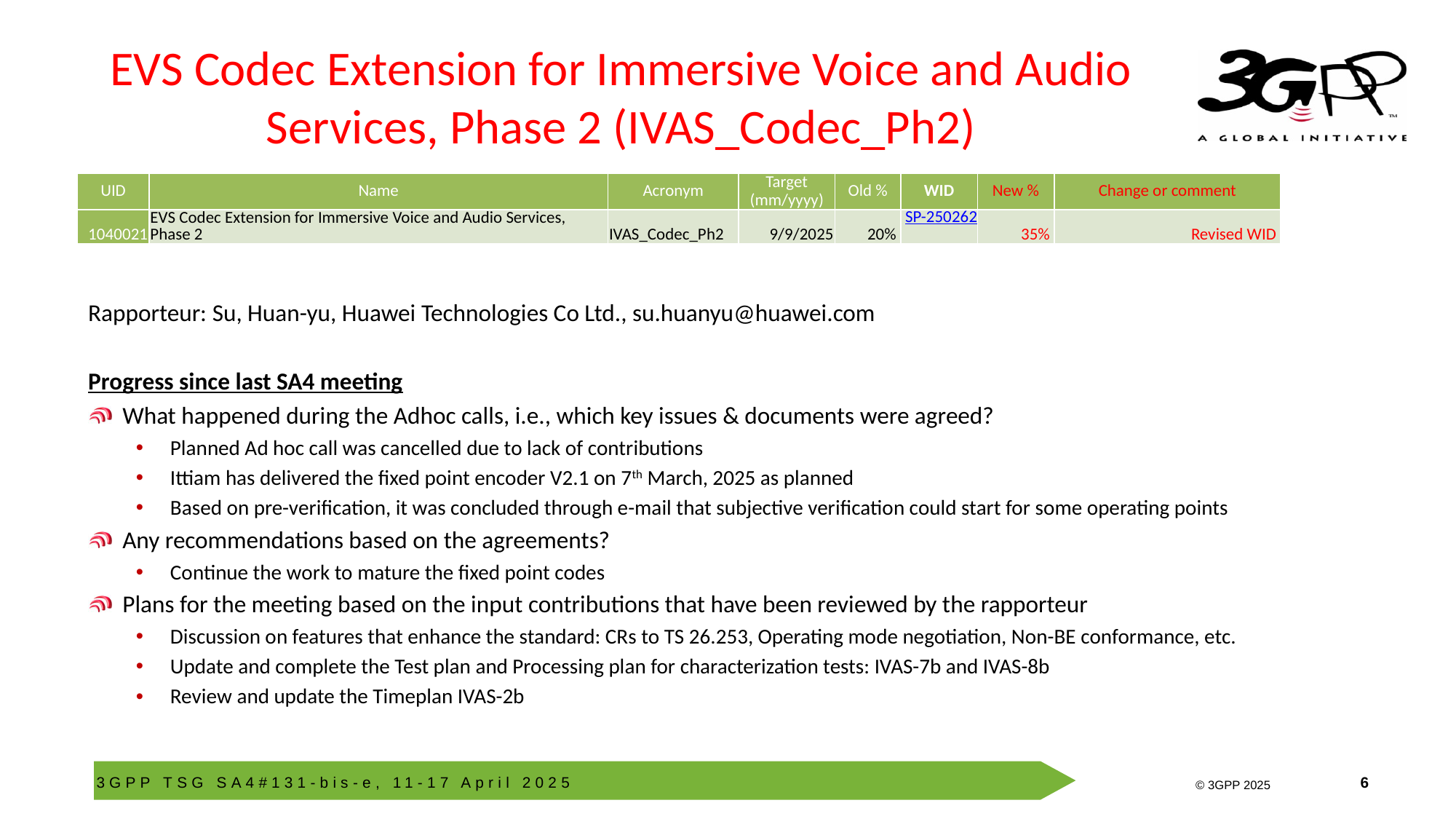

# EVS Codec Extension for Immersive Voice and Audio Services, Phase 2 (IVAS_Codec_Ph2)
| UID | Name | Acronym | Target (mm/yyyy) | Old % | WID | New % | Change or comment |
| --- | --- | --- | --- | --- | --- | --- | --- |
| 1040021 | EVS Codec Extension for Immersive Voice and Audio Services, Phase 2 | IVAS\_Codec\_Ph2 | 9/9/2025 | 20% | SP-250262 | 35% | Revised WID |
Rapporteur: Su, Huan-yu, Huawei Technologies Co Ltd., su.huanyu@huawei.com

Progress since last SA4 meeting
What happened during the Adhoc calls, i.e., which key issues & documents were agreed?
Planned Ad hoc call was cancelled due to lack of contributions
Ittiam has delivered the fixed point encoder V2.1 on 7th March, 2025 as planned
Based on pre-verification, it was concluded through e-mail that subjective verification could start for some operating points
Any recommendations based on the agreements?
Continue the work to mature the fixed point codes
Plans for the meeting based on the input contributions that have been reviewed by the rapporteur
Discussion on features that enhance the standard: CRs to TS 26.253, Operating mode negotiation, Non-BE conformance, etc.
Update and complete the Test plan and Processing plan for characterization tests: IVAS-7b and IVAS-8b
Review and update the Timeplan IVAS-2b